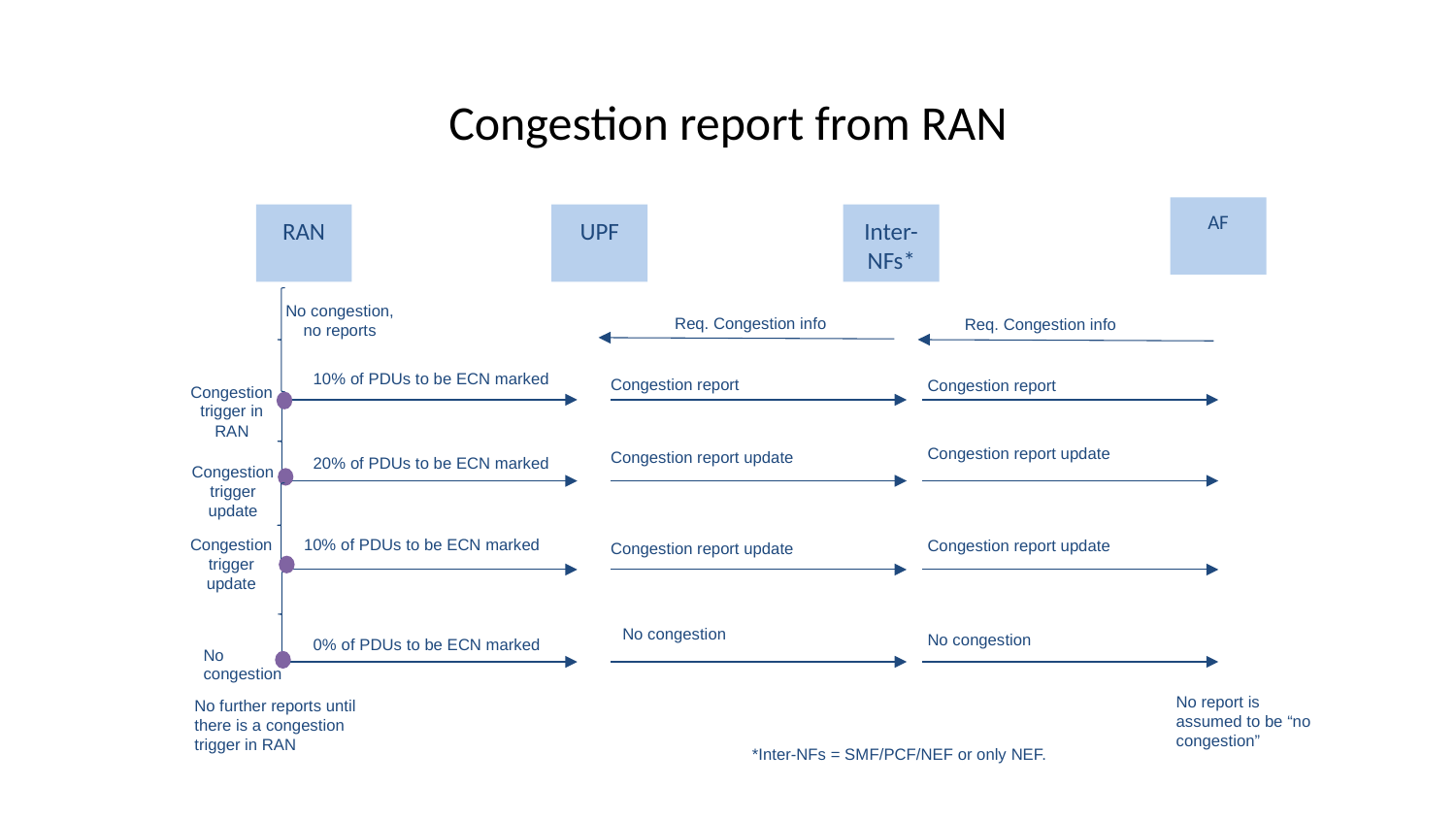

# Congestion report from RAN
AF
RAN
UPF
Inter-NFs*

No congestion, no reports
Req. Congestion info
Req. Congestion info
10% of PDUs to be ECN marked
Congestion report
Congestion report
Congestion trigger in RAN

Congestion report update
Congestion report update
20% of PDUs to be ECN marked
Congestion trigger update

Congestion trigger update
10% of PDUs to be ECN marked
Congestion report update
Congestion report update

No congestion
No congestion
0% of PDUs to be ECN marked
No congestion

No report is assumed to be “no congestion”
No further reports until there is a congestion trigger in RAN
*Inter-NFs = SMF/PCF/NEF or only NEF.